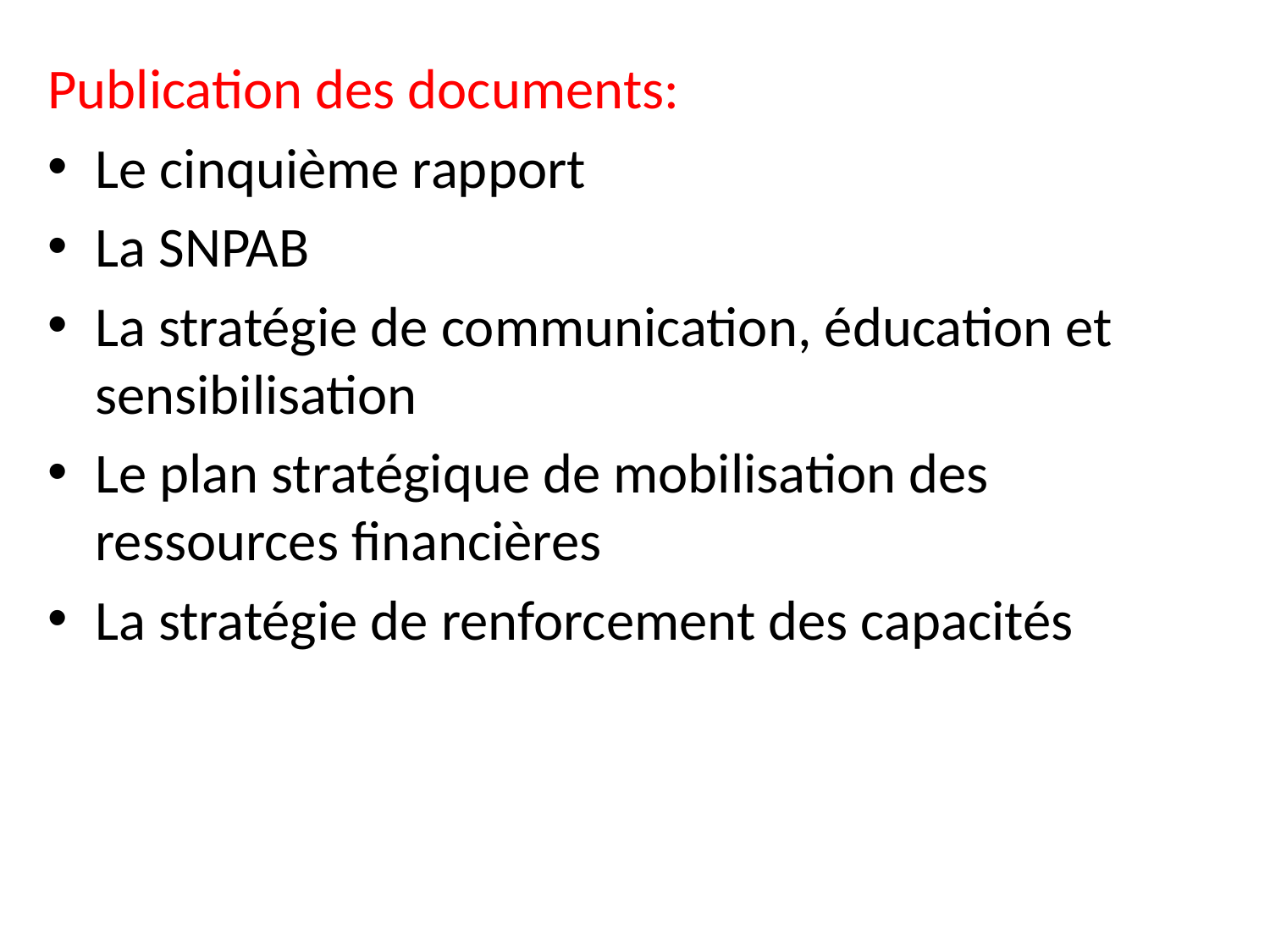

Publication des documents:
Le cinquième rapport
La SNPAB
La stratégie de communication, éducation et sensibilisation
Le plan stratégique de mobilisation des ressources financières
La stratégie de renforcement des capacités